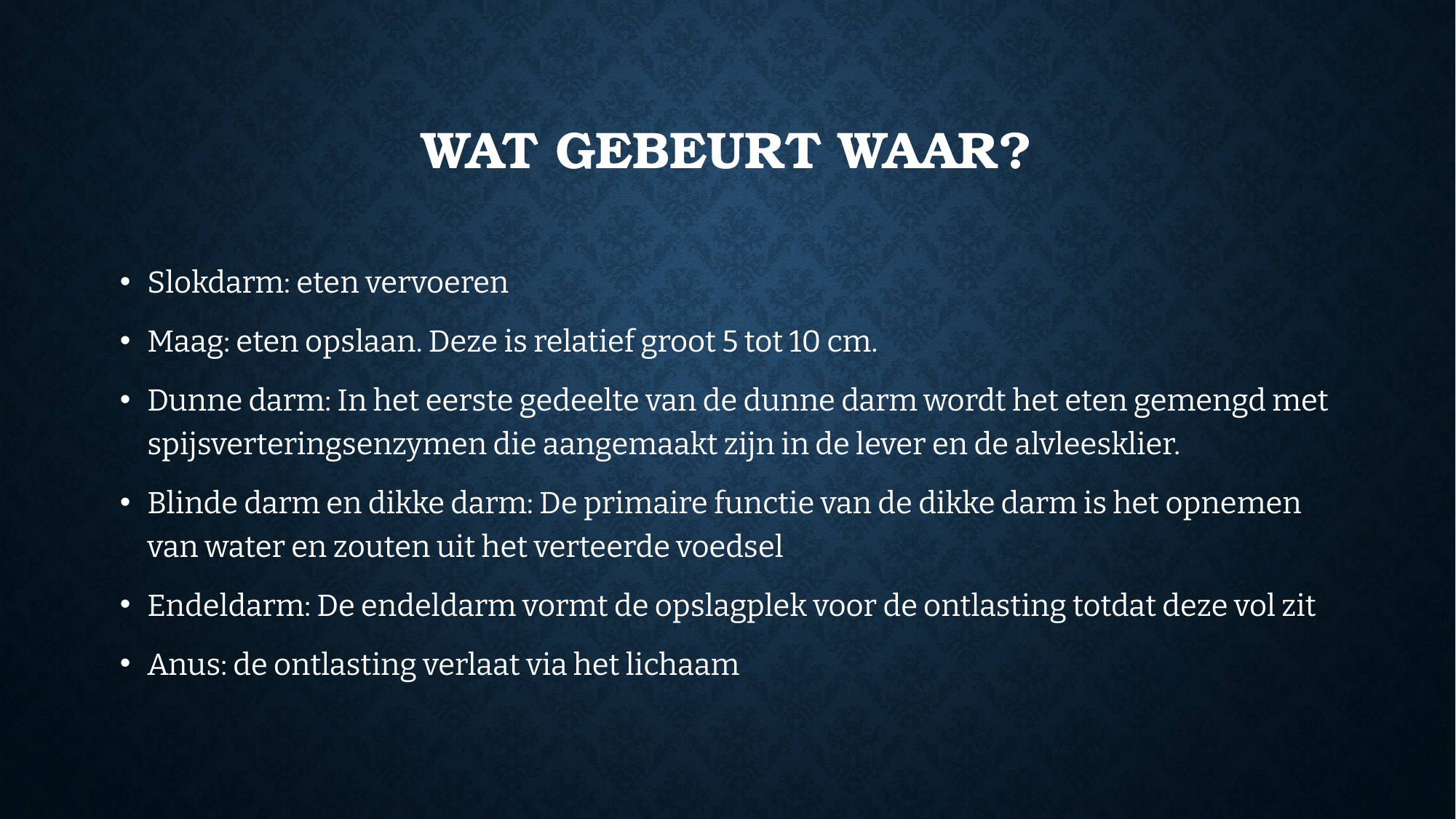

# Wat gebeurt waar?
Slokdarm: eten vervoeren
Maag: eten opslaan. Deze is relatief groot 5 tot 10 cm.
Dunne darm: In het eerste gedeelte van de dunne darm wordt het eten gemengd met spijsverteringsenzymen die aangemaakt zijn in de lever en de alvleesklier.
Blinde darm en dikke darm: De primaire functie van de dikke darm is het opnemen van water en zouten uit het verteerde voedsel
Endeldarm: De endeldarm vormt de opslagplek voor de ontlasting totdat deze vol zit
Anus: de ontlasting verlaat via het lichaam